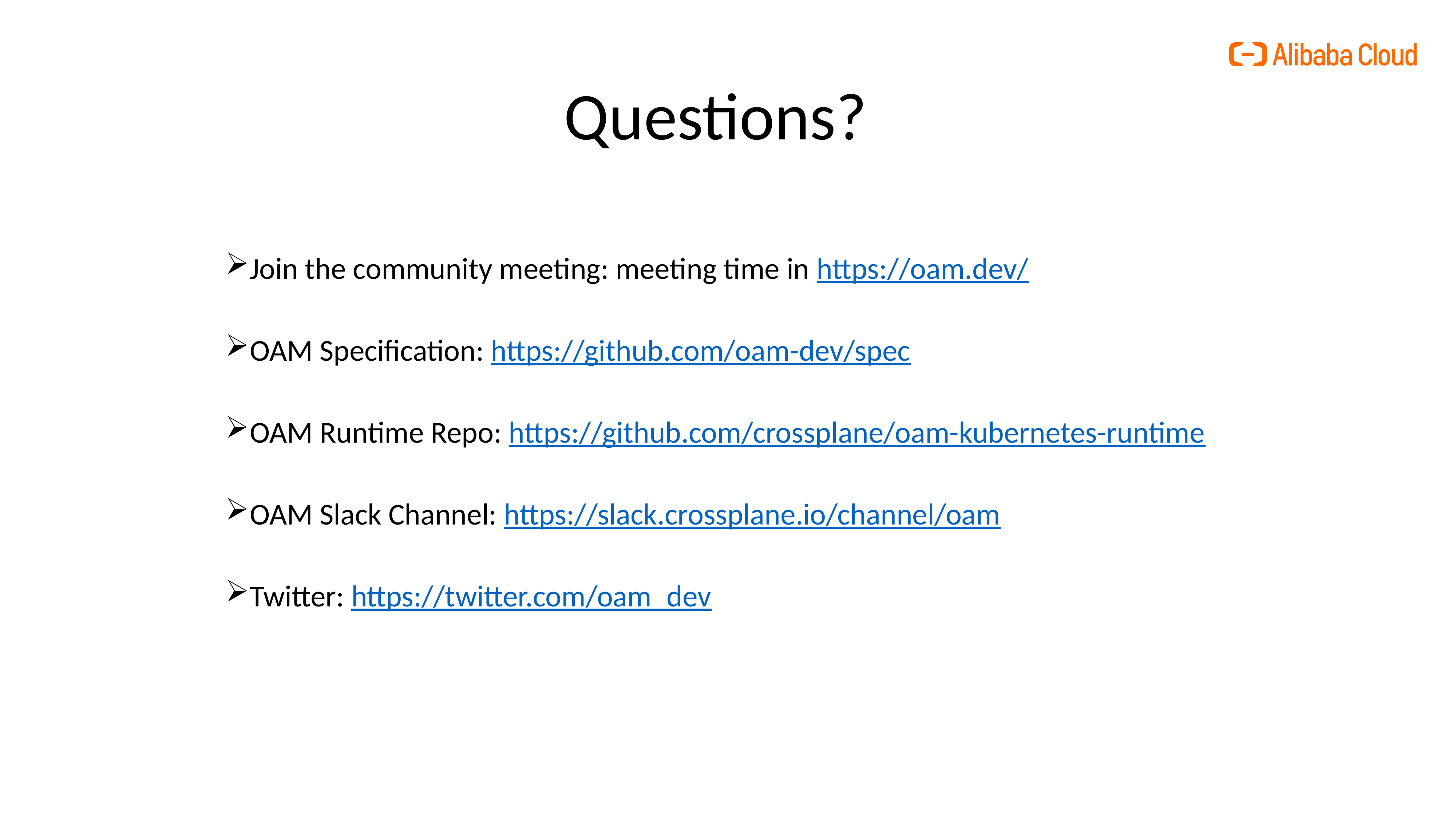

E6636BC20180234D78A0072836F0B3B062B9B207100DDB20A0D98F39B16C2BA34B43BC38C168AB0122592F0838465CEB921921FAF1D0ABC11BBFC26B7F4E1ADA24FB2EADD526949754C728F767A2439F9FD0E9157C626057A81A5197EE01DCA8DD06229F4E3

E6636BC20180234D78A0072836F0B9A0A2B9B2061C9A0BB0ACD9893EB10E2B031B41B438916C5B072299230838460AEBD81921FAF1D0DBA11BBFC240765E1ADA24FAFAAD2A2364D7C4102A5765624C4309BCEC18730840C208B9E19F3AB9ACA8DD0625949E3
Questions?
Join the community meeting: meeting time in https://oam.dev/
OAM Specification: https://github.com/oam-dev/spec
OAM Runtime Repo: https://github.com/crossplane/oam-kubernetes-runtime
OAM Slack Channel: https://slack.crossplane.io/channel/oam
Twitter: https://twitter.com/oam_dev